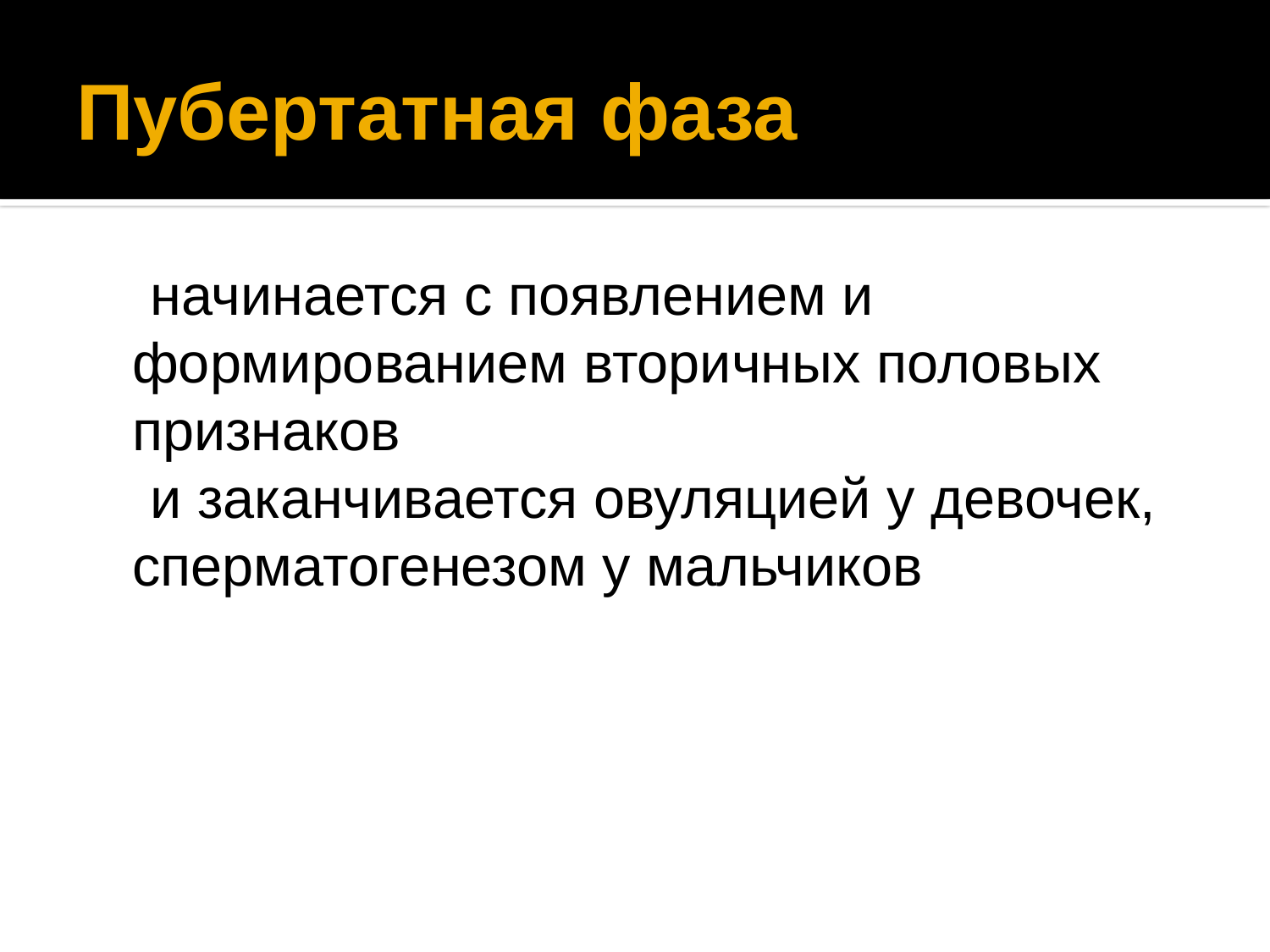

# Пубертатная фаза
    начинается с появлением и формированием вторичных половых признаков
    и заканчивается овуляцией у девочек, сперматогенезом у мальчиков